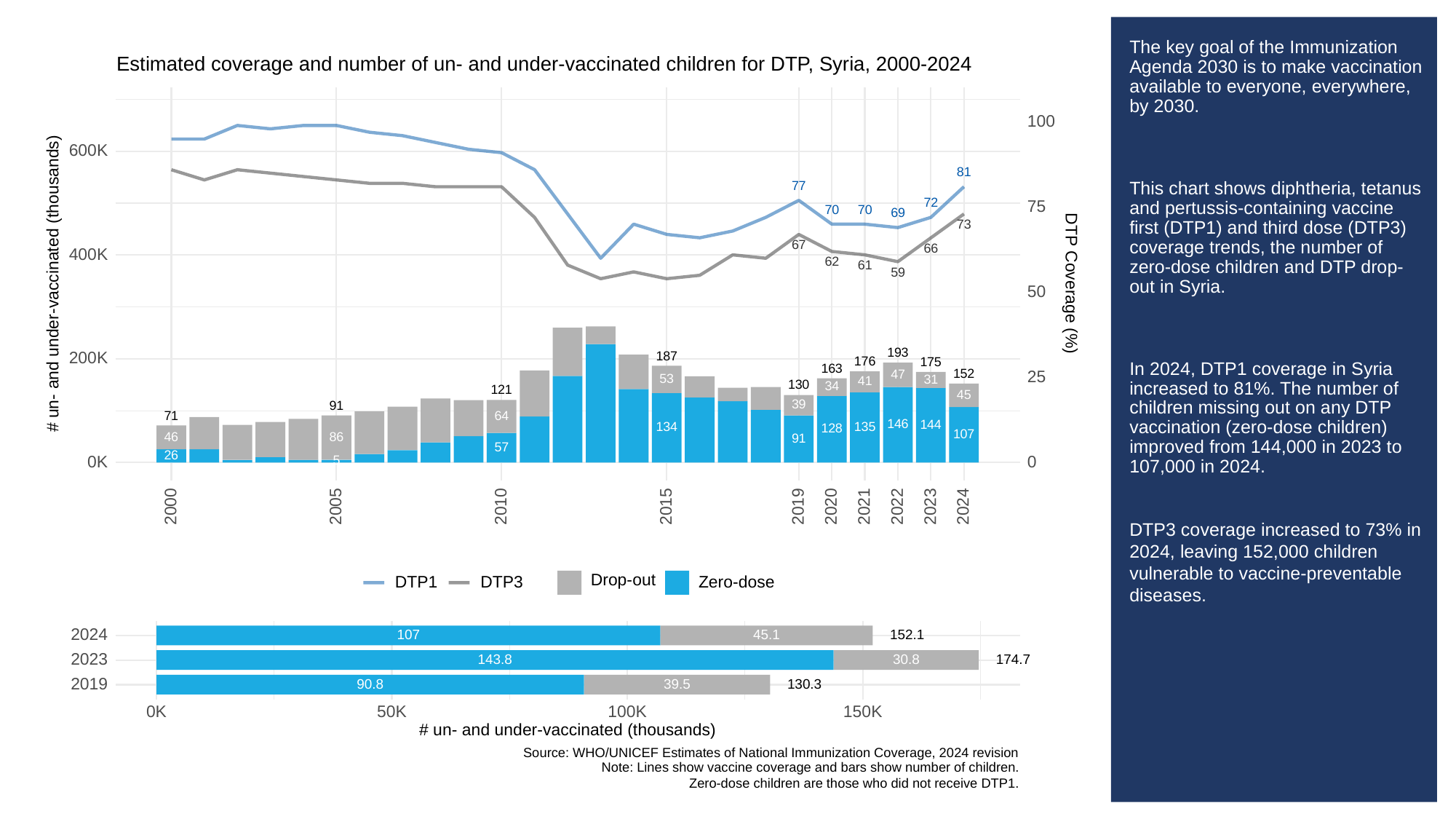

# The key goal of the Immunization Agenda 2030 is to make vaccination available to everyone, everywhere, by 2030.

This chart shows diphtheria, tetanus and pertussis-containing vaccine first (DTP1) and third dose (DTP3) coverage trends, the number of zero-dose children and DTP drop-out in Syria.

In 2024, DTP1 coverage in Syria increased to 81%. The number of children missing out on any DTP vaccination (zero-dose children) improved from 144,000 in 2023 to 107,000 in 2024.

DTP3 coverage increased to 73% in 2024, leaving 152,000 children vulnerable to vaccine-preventable diseases.

Estimated coverage and number of un- and under-vaccinated children for DTP, Syria, 2000-2024

100

600K

81

77
72
75

70
70
69
73
67
66
400K

62
61
59
# un- and under-vaccinated (thousands)
DTP Coverage (%)
50

193
187
200K

176
175

163

152
47

25

53
31

41

130
34

121

45

39

91

71
64

146
144

135
134
128

107
46
86

91

57

26

0K
0
5

2023
2000
2005
2010
2015
2019
2020
2021
2022
2024

Drop-out
DTP3
Zero-dose
DTP1

2024
107
45.1
152.1

2023
143.8
30.8
174.7

2019
39.5
130.3
90.8

0K
50K
100K
150K
# un- and under-vaccinated (thousands)
Source: WHO/UNICEF Estimates of National Immunization Coverage, 2024 revision
Note: Lines show vaccine coverage and bars show number of children.
Zero-dose children are those who did not receive DTP1.